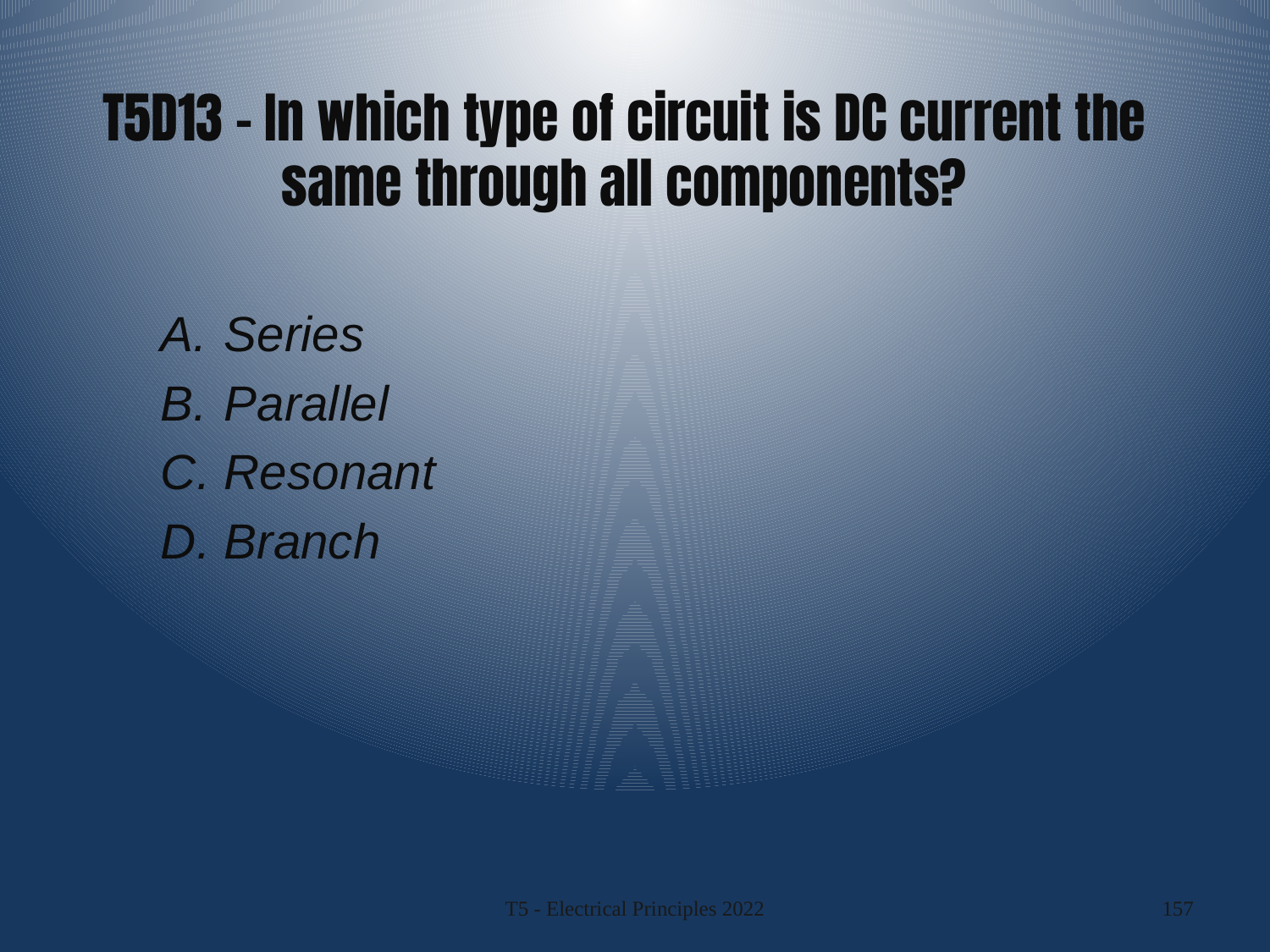

# T5D13 – In which type of circuit is DC current the same through all components?
Series
Parallel
Resonant
Branch
T5 - Electrical Principles 2022
157